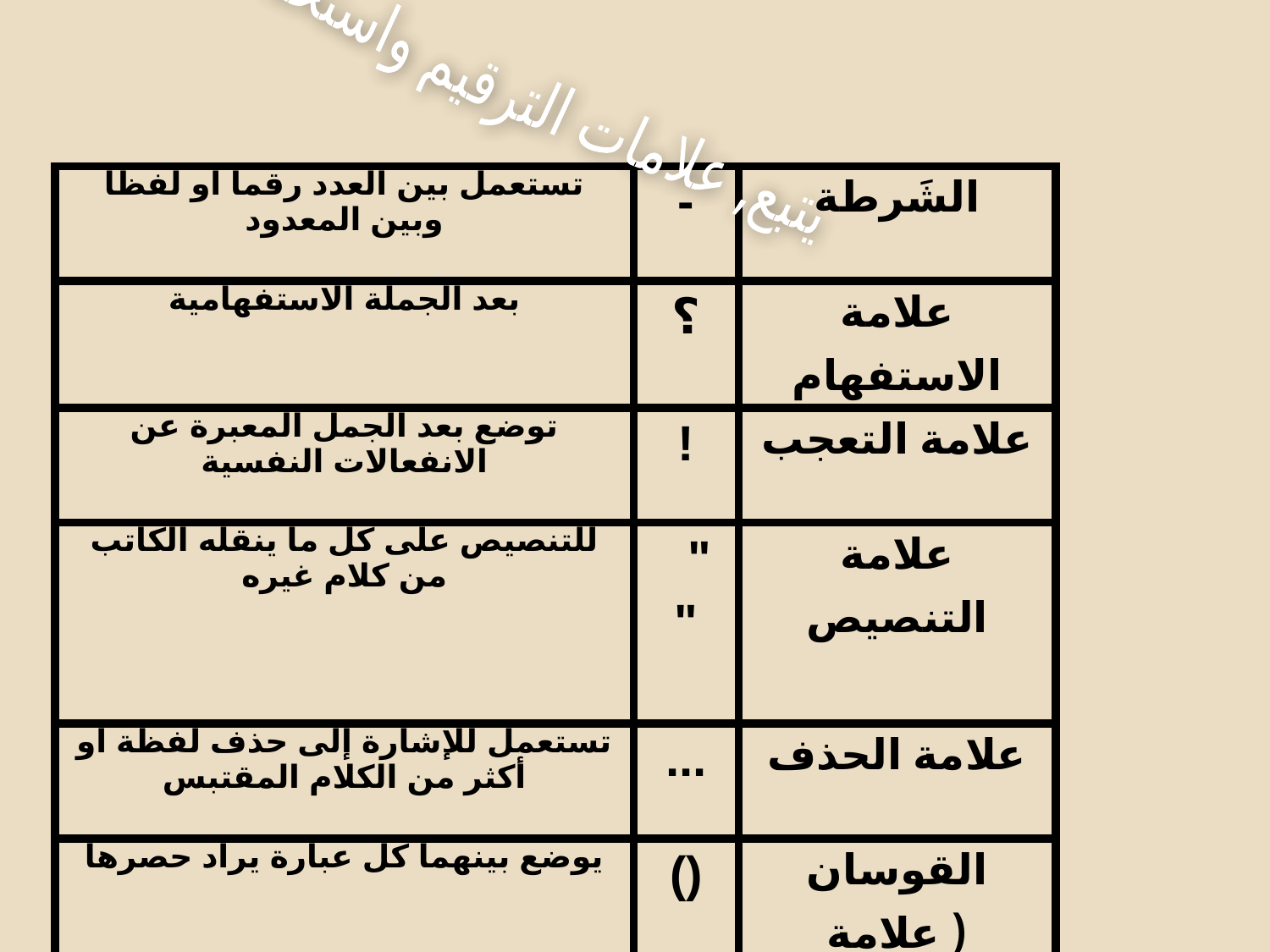

يتبع, علامات الترقيم واستخداماتها
| تستعمل بين العدد رقما أو لفظا وبين المعدود | - | الشَرطة |
| --- | --- | --- |
| بعد الجملة الاستفهامية | ؟ | علامة الاستفهام |
| توضع بعد الجمل المعبرة عن الانفعالات النفسية | ! | علامة التعجب |
| للتنصيص على كل ما ينقله الكاتب من كلام غيره | " " | علامة التنصيص |
| تستعمل للإشارة إلى حذف لفظة أو أكثر من الكلام المقتبس | ... | علامة الحذف |
| يوضع بينهما كل عبارة يراد حصرها | () | القوسان ( علامة الحصر ) |